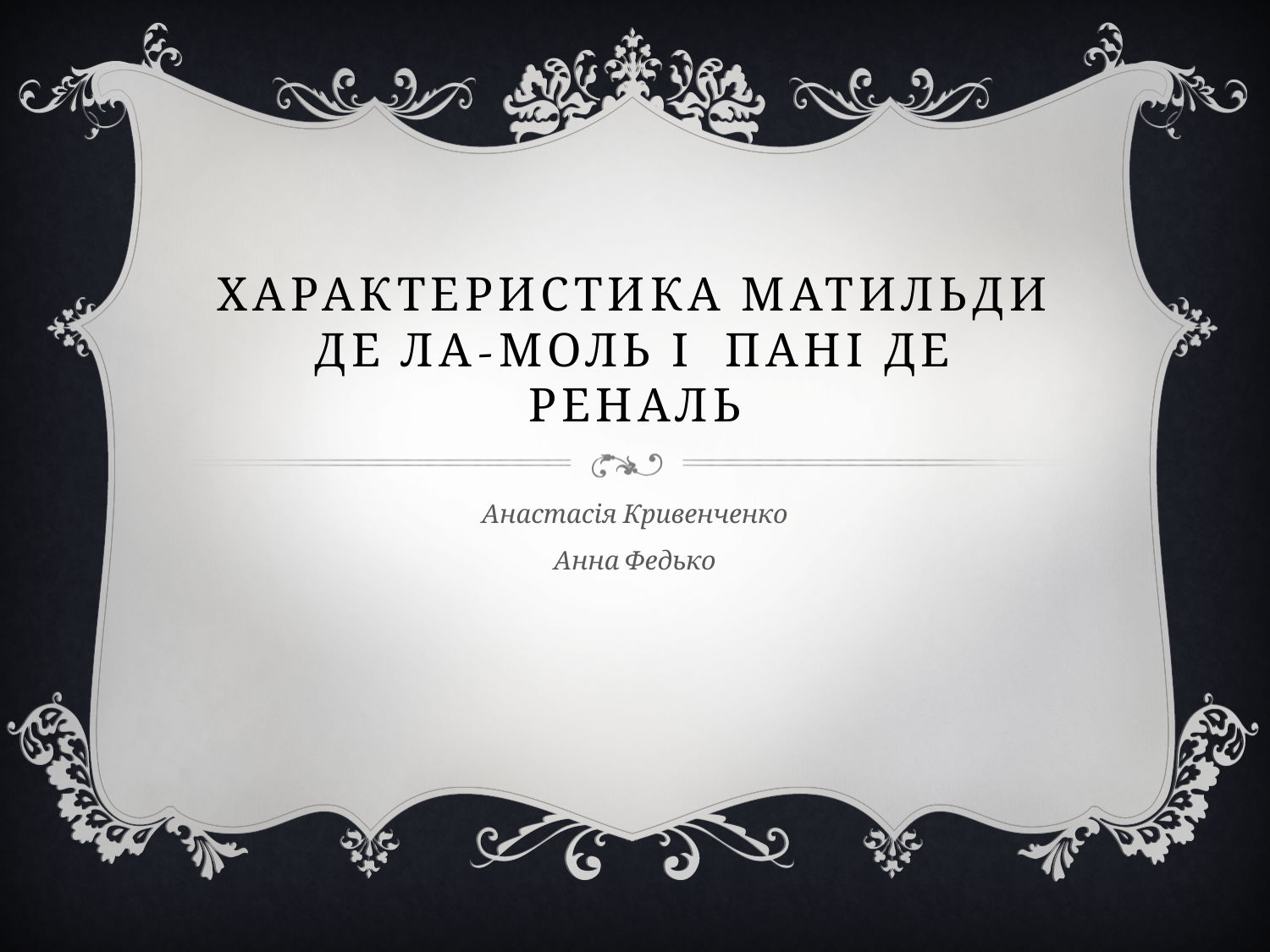

# Характеристика Матильди де ла-моль і  пані де реналь
Анастасія Кривенченко
Анна Федько